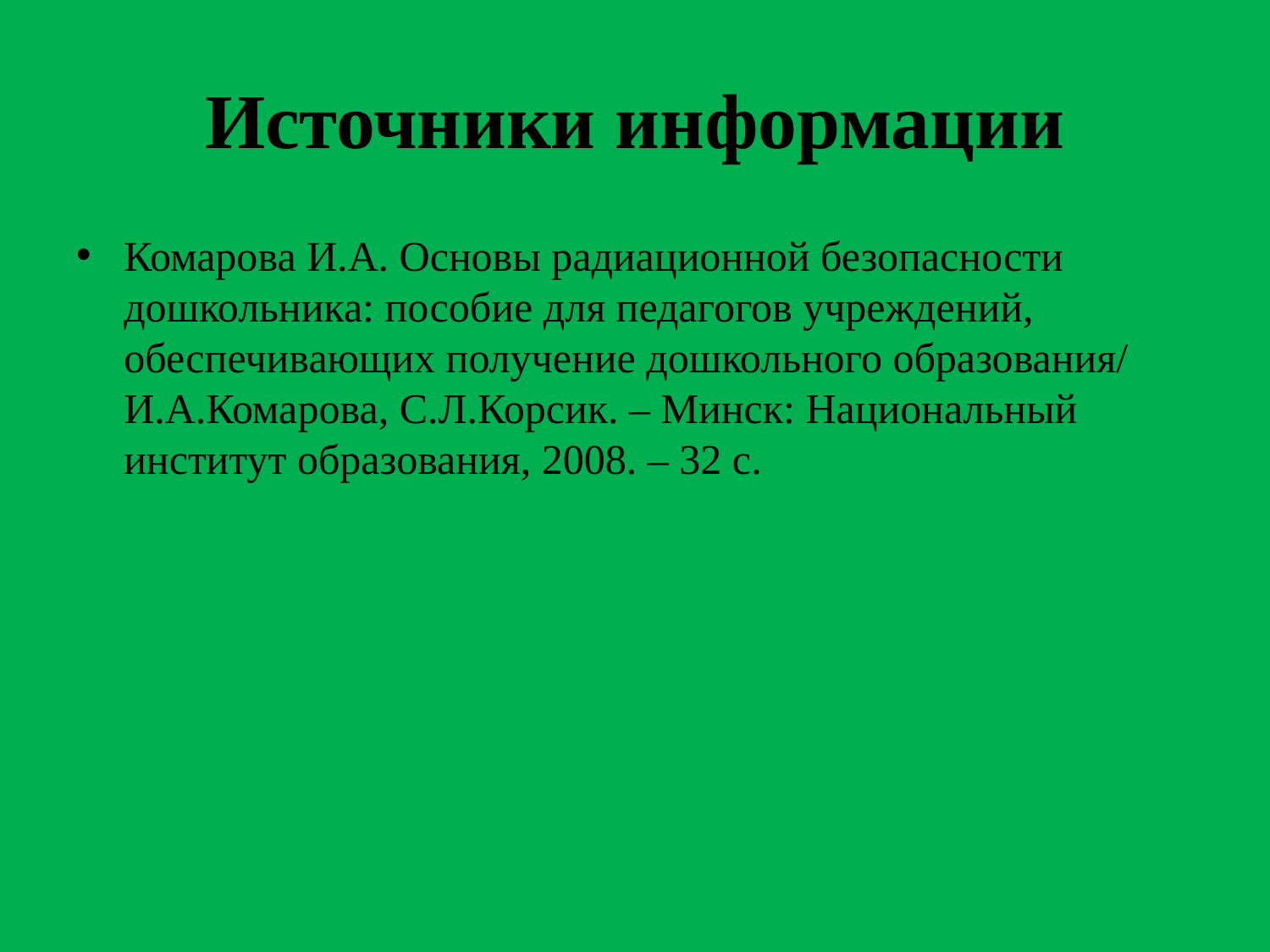

# Источники информации
Комарова И.А. Основы радиационной безопасности дошкольника: пособие для педагогов учреждений, обеспечивающих получение дошкольного образования/ И.А.Комарова, С.Л.Корсик. – Минск: Национальный институт образования, 2008. – 32 с.